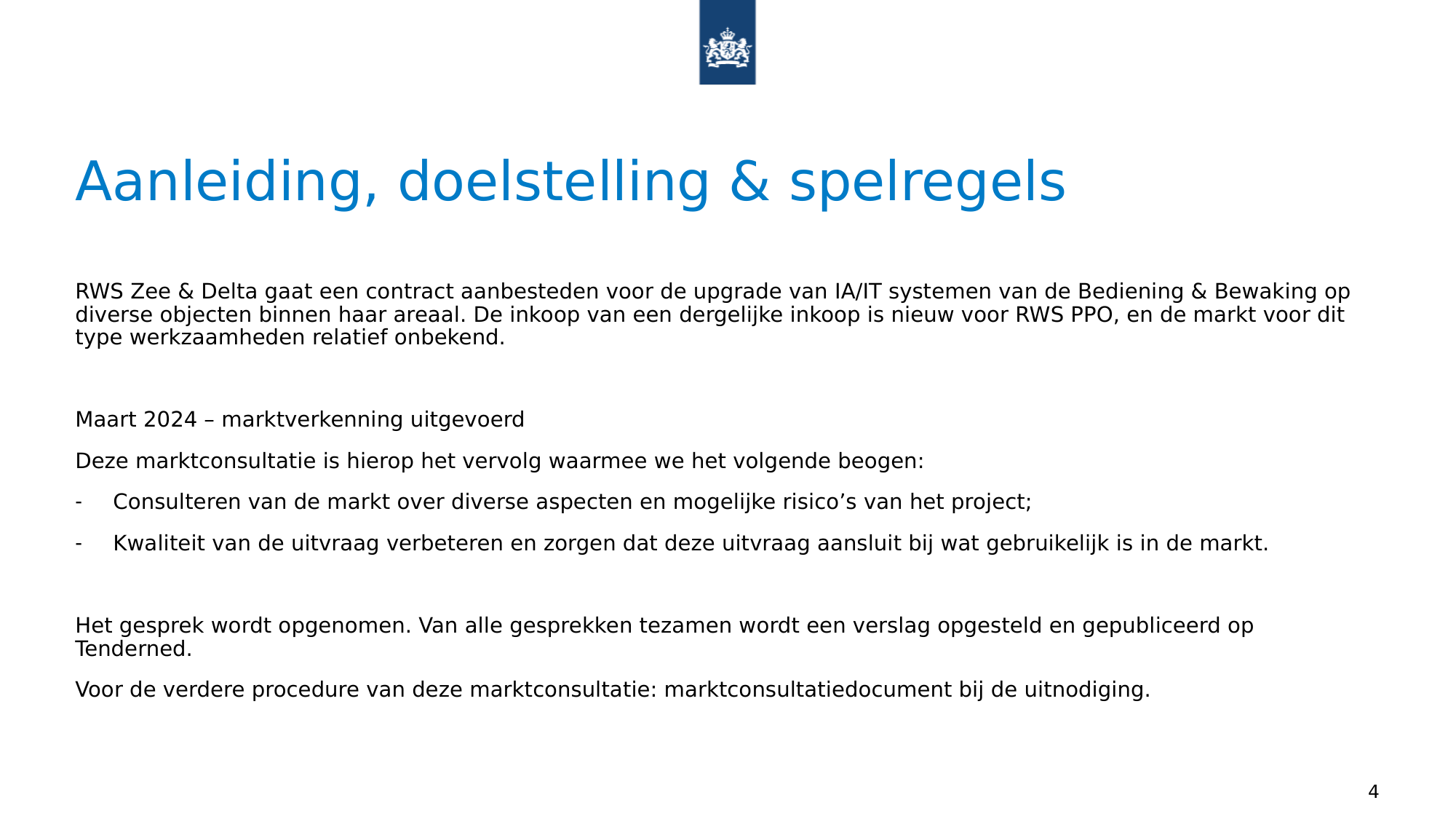

# Aanleiding, doelstelling & spelregels
RWS Zee & Delta gaat een contract aanbesteden voor de upgrade van IA/IT systemen van de Bediening & Bewaking op diverse objecten binnen haar areaal. De inkoop van een dergelijke inkoop is nieuw voor RWS PPO, en de markt voor dit type werkzaamheden relatief onbekend.

Maart 2024 – marktverkenning uitgevoerd
Deze marktconsultatie is hierop het vervolg waarmee we het volgende beogen:
Consulteren van de markt over diverse aspecten en mogelijke risico’s van het project;
Kwaliteit van de uitvraag verbeteren en zorgen dat deze uitvraag aansluit bij wat gebruikelijk is in de markt.

Het gesprek wordt opgenomen. Van alle gesprekken tezamen wordt een verslag opgesteld en gepubliceerd op Tenderned.
Voor de verdere procedure van deze marktconsultatie: marktconsultatiedocument bij de uitnodiging.

4